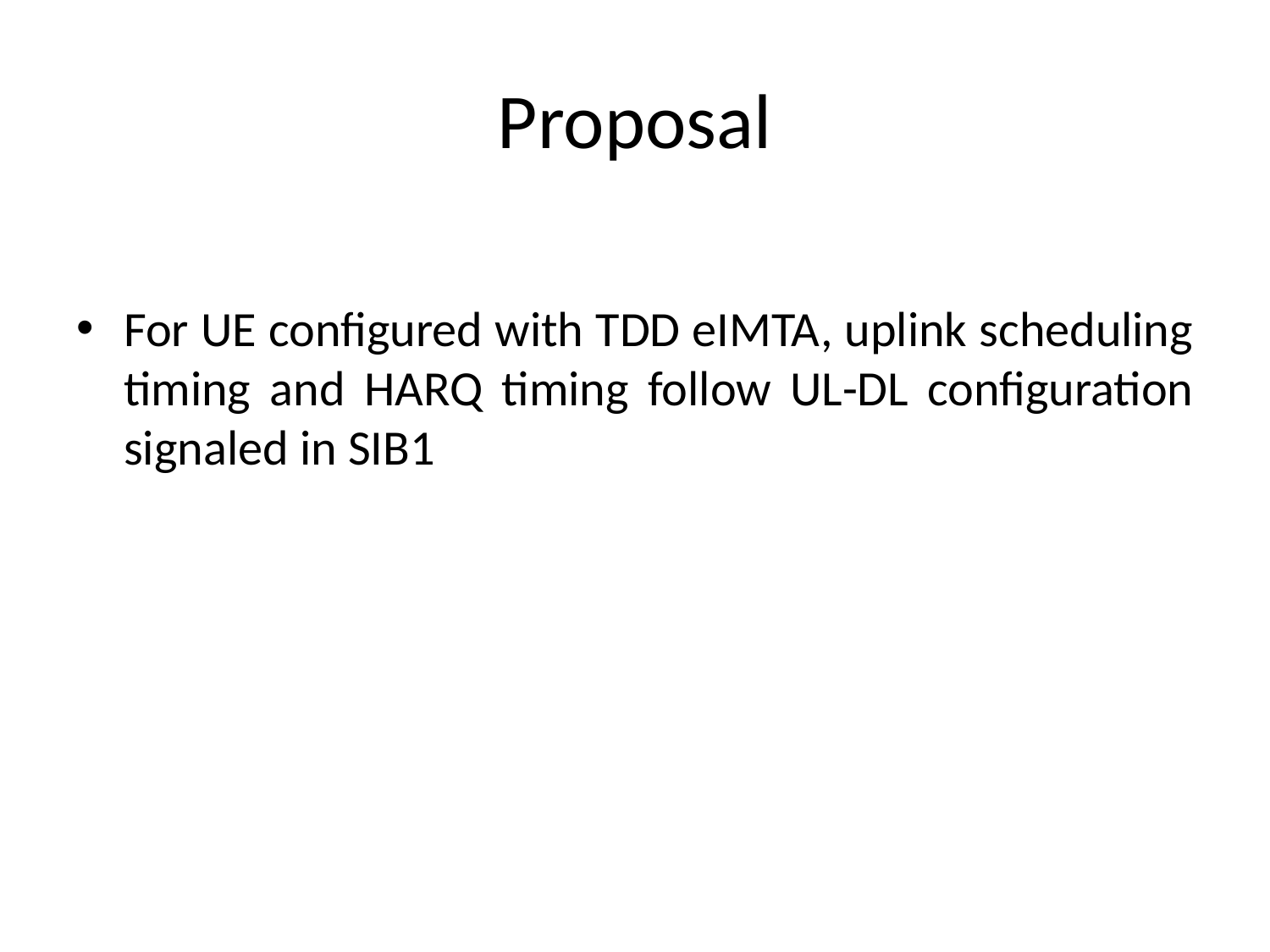

# Proposal

For UE configured with TDD eIMTA, uplink scheduling timing and HARQ timing follow UL-DL configuration signaled in SIB1